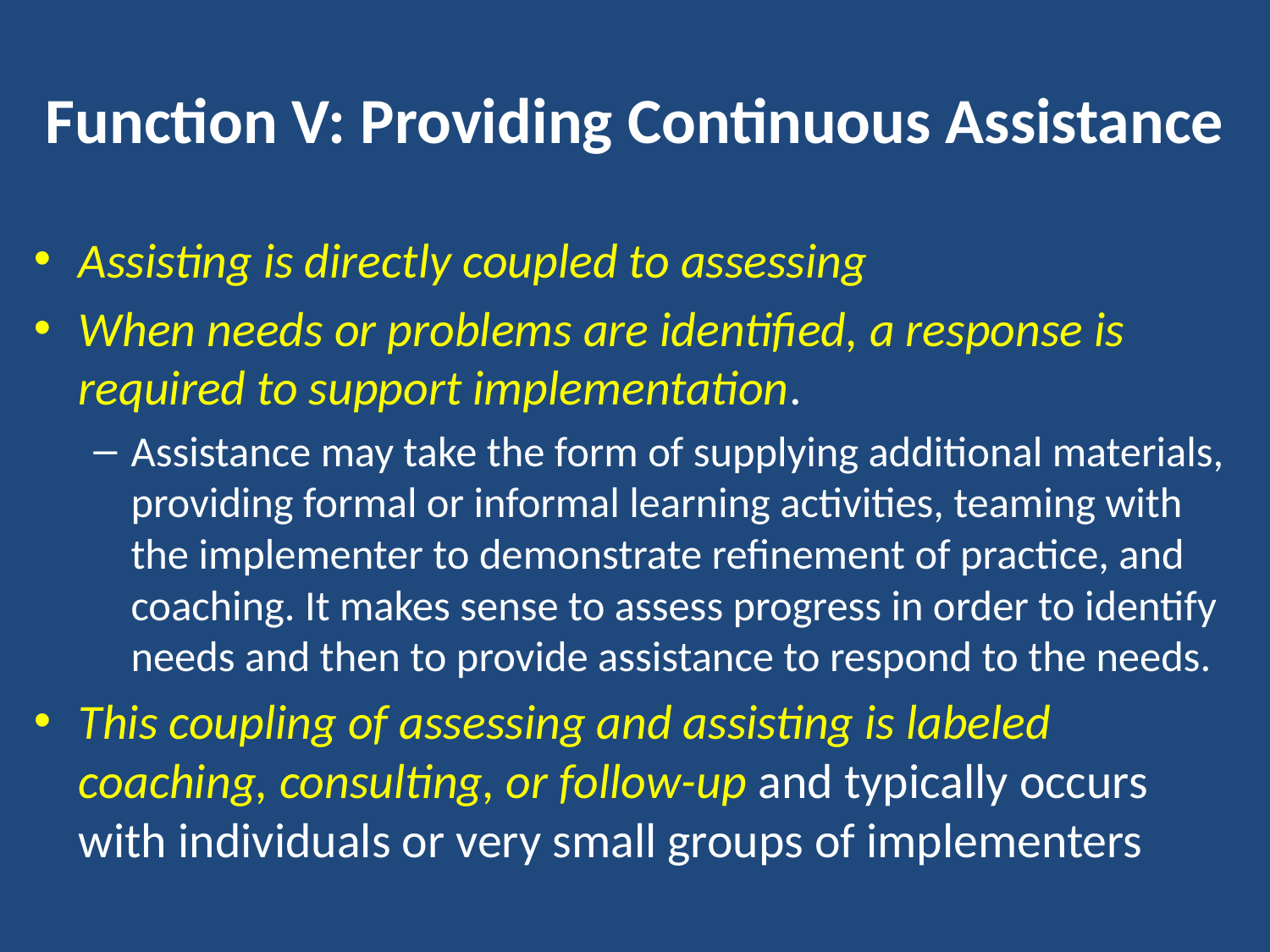

# Function V: Providing Continuous Assistance
Assisting is directly coupled to assessing
When needs or problems are identified, a response is required to support implementation.
Assistance may take the form of supplying additional materials, providing formal or informal learning activities, teaming with the implementer to demonstrate refinement of practice, and coaching. It makes sense to assess progress in order to identify needs and then to provide assistance to respond to the needs.
This coupling of assessing and assisting is labeled coaching, consulting, or follow-up and typically occurs with individuals or very small groups of implementers